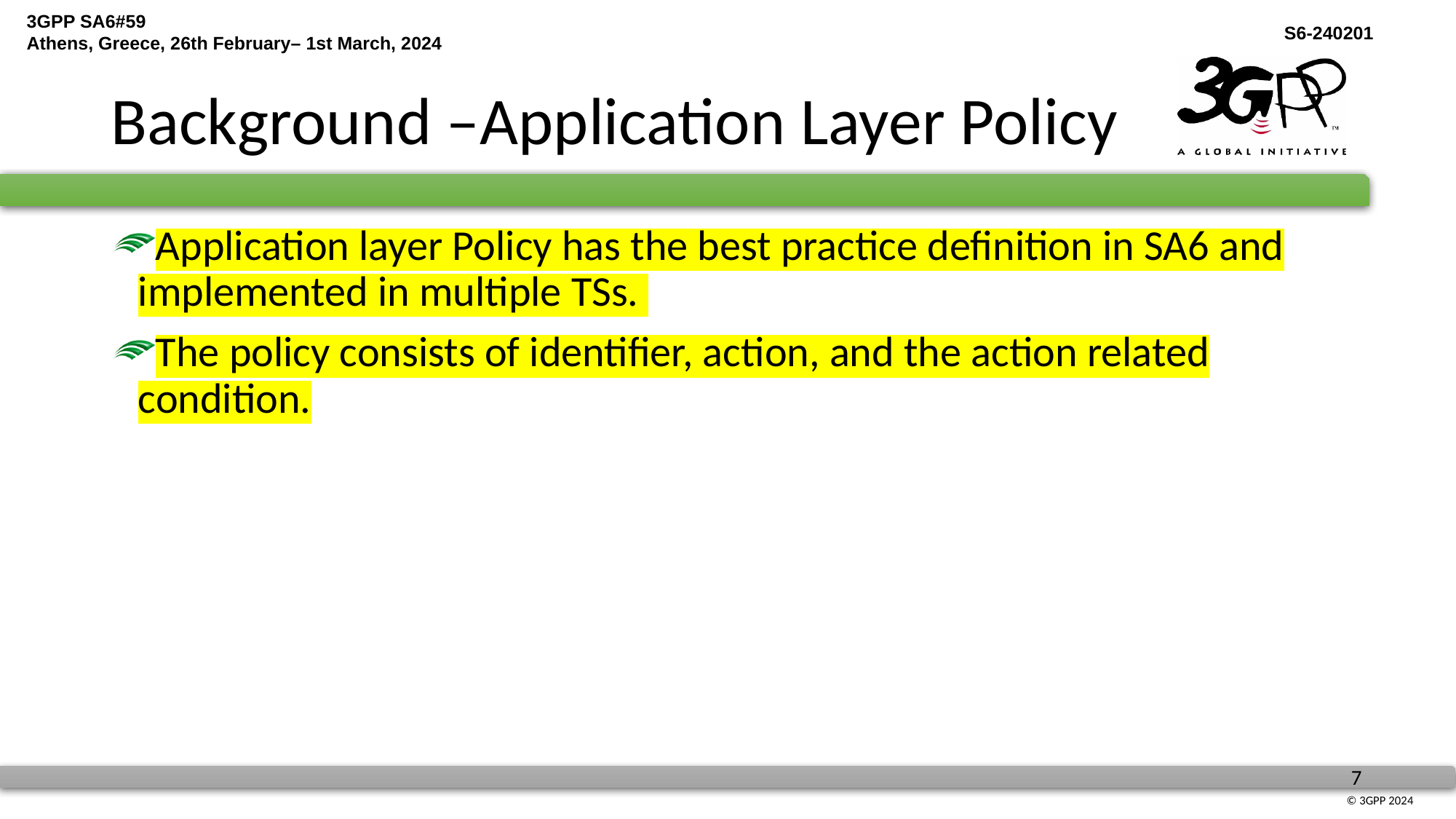

# Background –Application Layer Policy
Application layer Policy has the best practice definition in SA6 and implemented in multiple TSs.
The policy consists of identifier, action, and the action related condition.